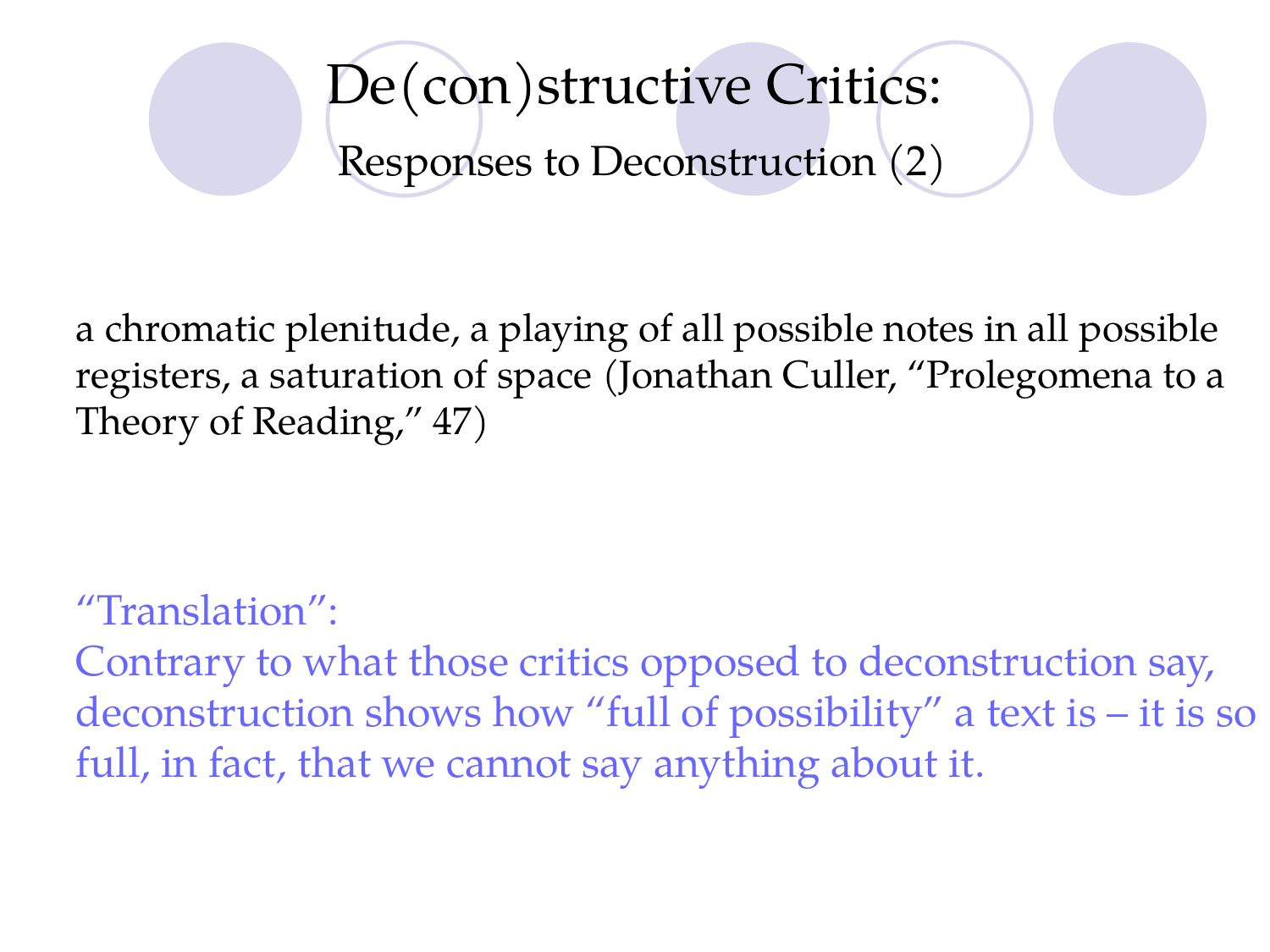

# De(con)structive Critics: Responses to Deconstruction (2)
a chromatic plenitude, a playing of all possible notes in all possible registers, a saturation of space (Jonathan Culler, “Prolegomena to a Theory of Reading,” 47)
“Translation”:
Contrary to what those critics opposed to deconstruction say, deconstruction shows how “full of possibility” a text is – it is so full, in fact, that we cannot say anything about it.